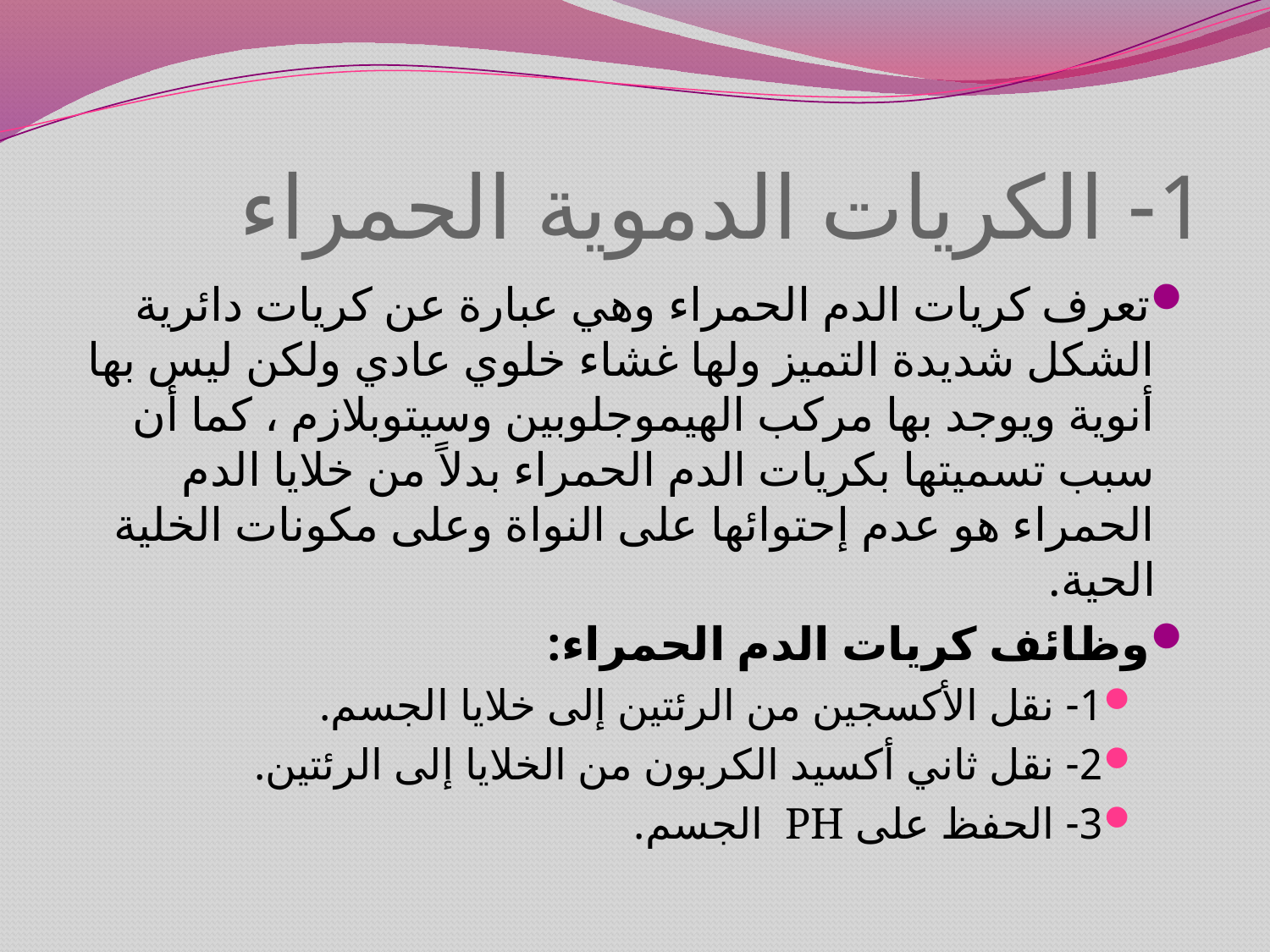

# 1- الكريات الدموية الحمراء
تعرف كريات الدم الحمراء وهي عبارة عن كريات دائرية الشكل شديدة التميز ولها غشاء خلوي عادي ولكن ليس بها أنوية ويوجد بها مركب الهيموجلوبين وسيتوبلازم ، كما أن سبب تسميتها بكريات الدم الحمراء بدلاً من خلايا الدم الحمراء هو عدم إحتوائها على النواة وعلى مكونات الخلية الحية.
وظائف كريات الدم الحمراء:
1- نقل الأكسجين من الرئتين إلى خلايا الجسم.
2- نقل ثاني أكسيد الكربون من الخلايا إلى الرئتين.
3- الحفظ على PH  الجسم.